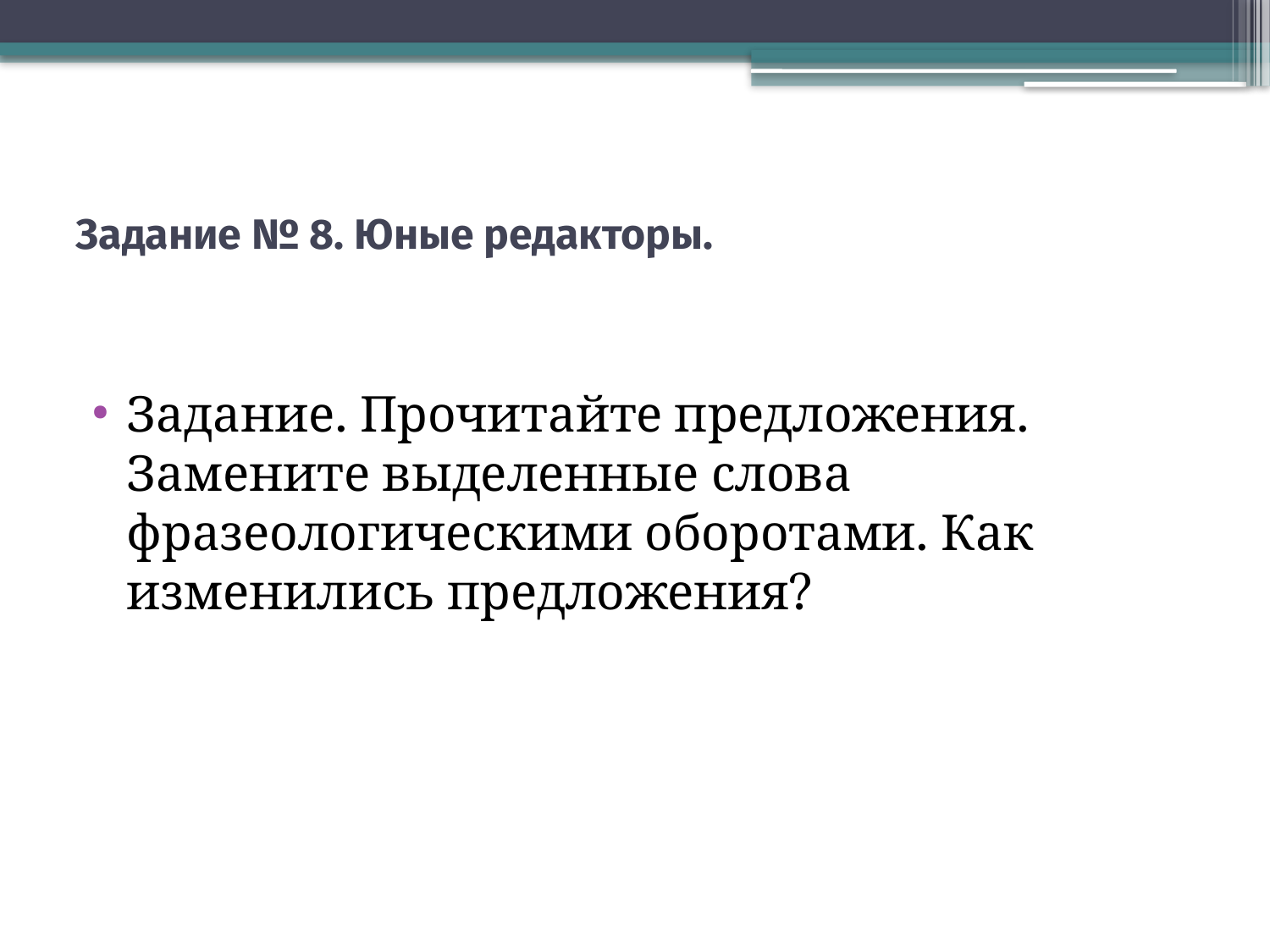

# Задание № 8. Юные редакторы.

Задание. Прочитайте предложения. Замените выделенные слова фразеологическими оборотами. Как изменились предложения?